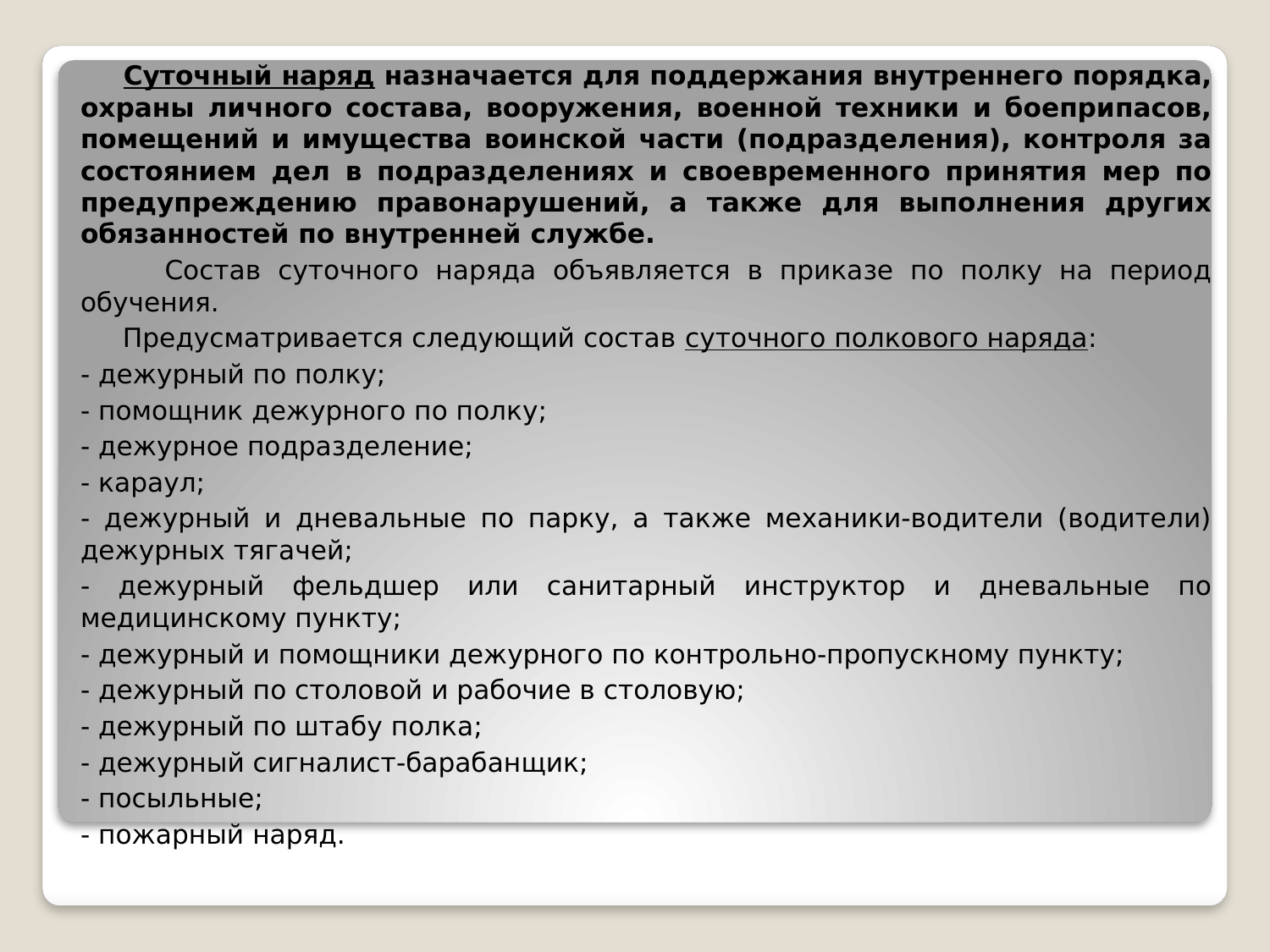

Суточный наряд назначается для поддержания внутреннего порядка, охраны личного состава, вооружения, военной техники и боеприпасов, помещений и имущества воинской части (подразделения), контроля за состоянием дел в подразделениях и своевременного принятия мер по предупреждению правонарушений, а также для выполнения других обязанностей по внутренней службе.
     Состав суточного наряда объявляется в приказе по полку на период обучения.
     Предусматривается следующий состав суточного полкового наряда:
- дежурный по полку;
- помощник дежурного по полку;
- дежурное подразделение;
- караул;
- дежурный и дневальные по парку, а также механики-водители (водители) дежурных тягачей;
- дежурный фельдшер или санитарный инструктор и дневальные по медицинскому пункту;
- дежурный и помощники дежурного по контрольно-пропускному пункту;
- дежурный по столовой и рабочие в столовую;
- дежурный по штабу полка;
- дежурный сигналист-барабанщик;
- посыльные;
- пожарный наряд.